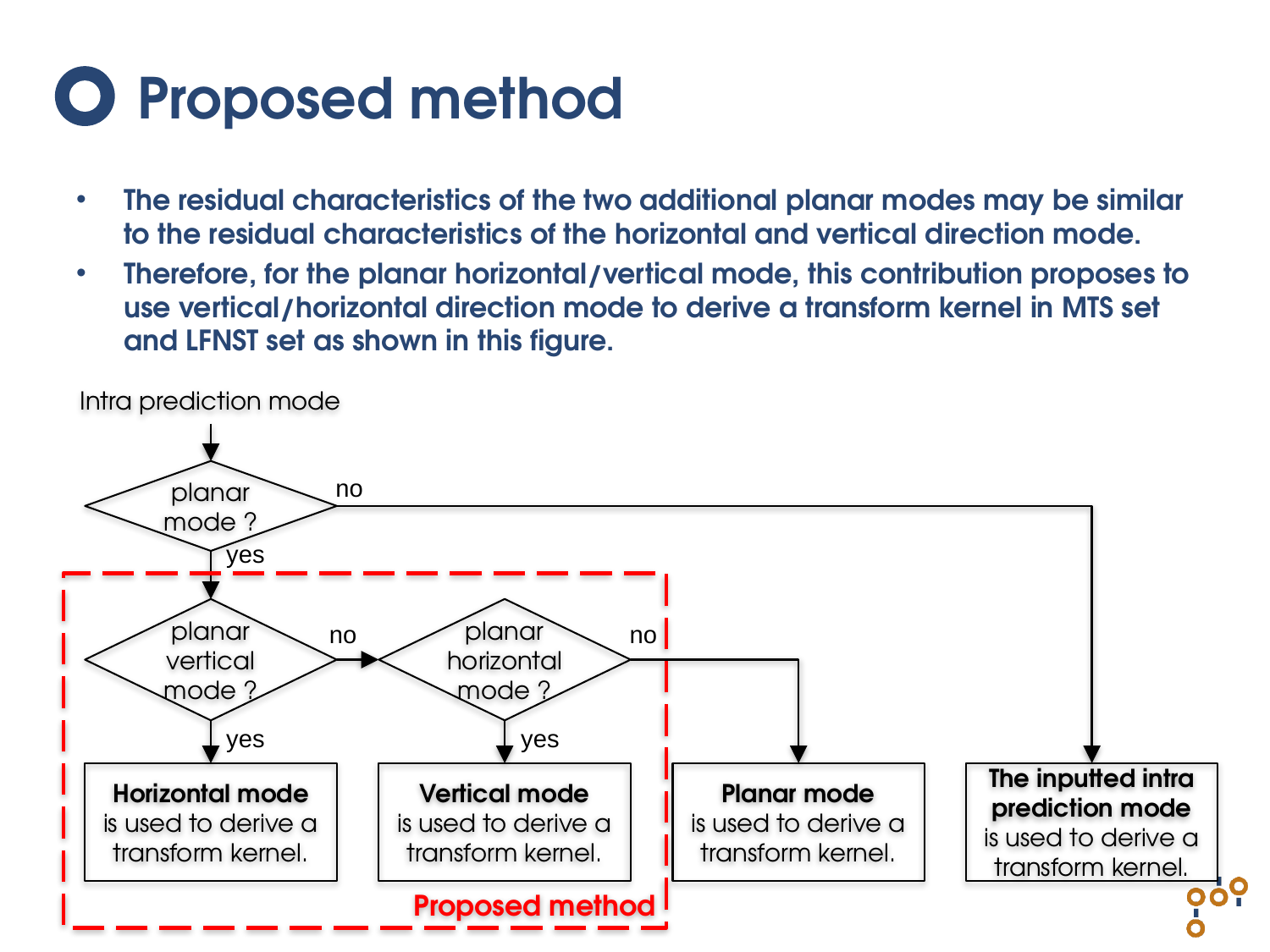

# Proposed method
The residual characteristics of the two additional planar modes may be similar to the residual characteristics of the horizontal and vertical direction mode.
Therefore, for the planar horizontal/vertical mode, this contribution proposes to use vertical/horizontal direction mode to derive a transform kernel in MTS set and LFNST set as shown in this figure.
Intra prediction mode
planar mode ?
no
yes
planar vertical mode ?
planar horizontal mode ?
no
no
yes
yes
Horizontal mode
is used to derive a transform kernel.
Vertical mode
is used to derive a transform kernel.
Planar mode
is used to derive a transform kernel.
The inputted intra prediction mode
is used to derive a transform kernel.
Proposed method